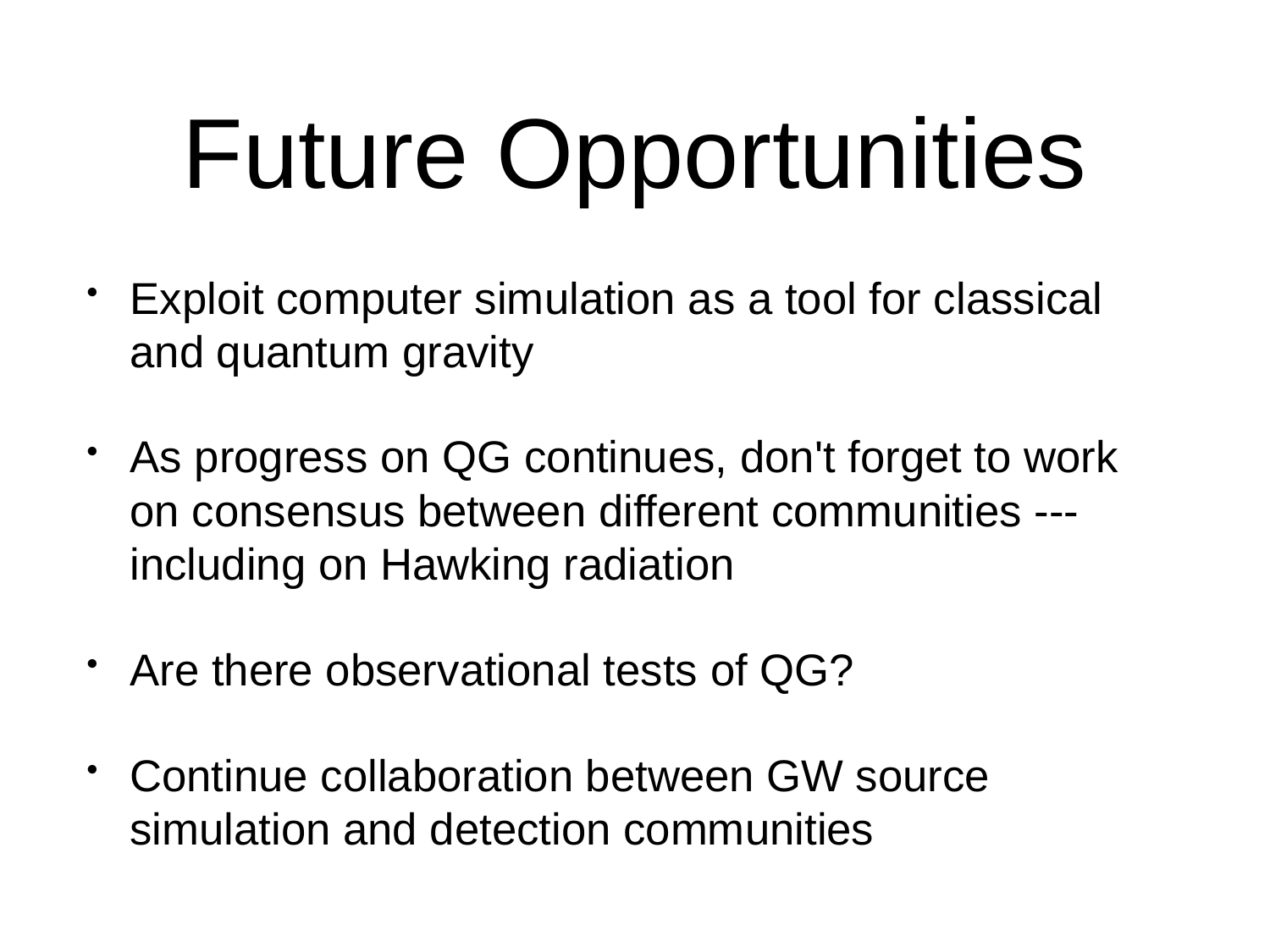

# Future Opportunities
Exploit computer simulation as a tool for classical and quantum gravity
As progress on QG continues, don't forget to work on consensus between different communities --- including on Hawking radiation
Are there observational tests of QG?
Continue collaboration between GW source simulation and detection communities